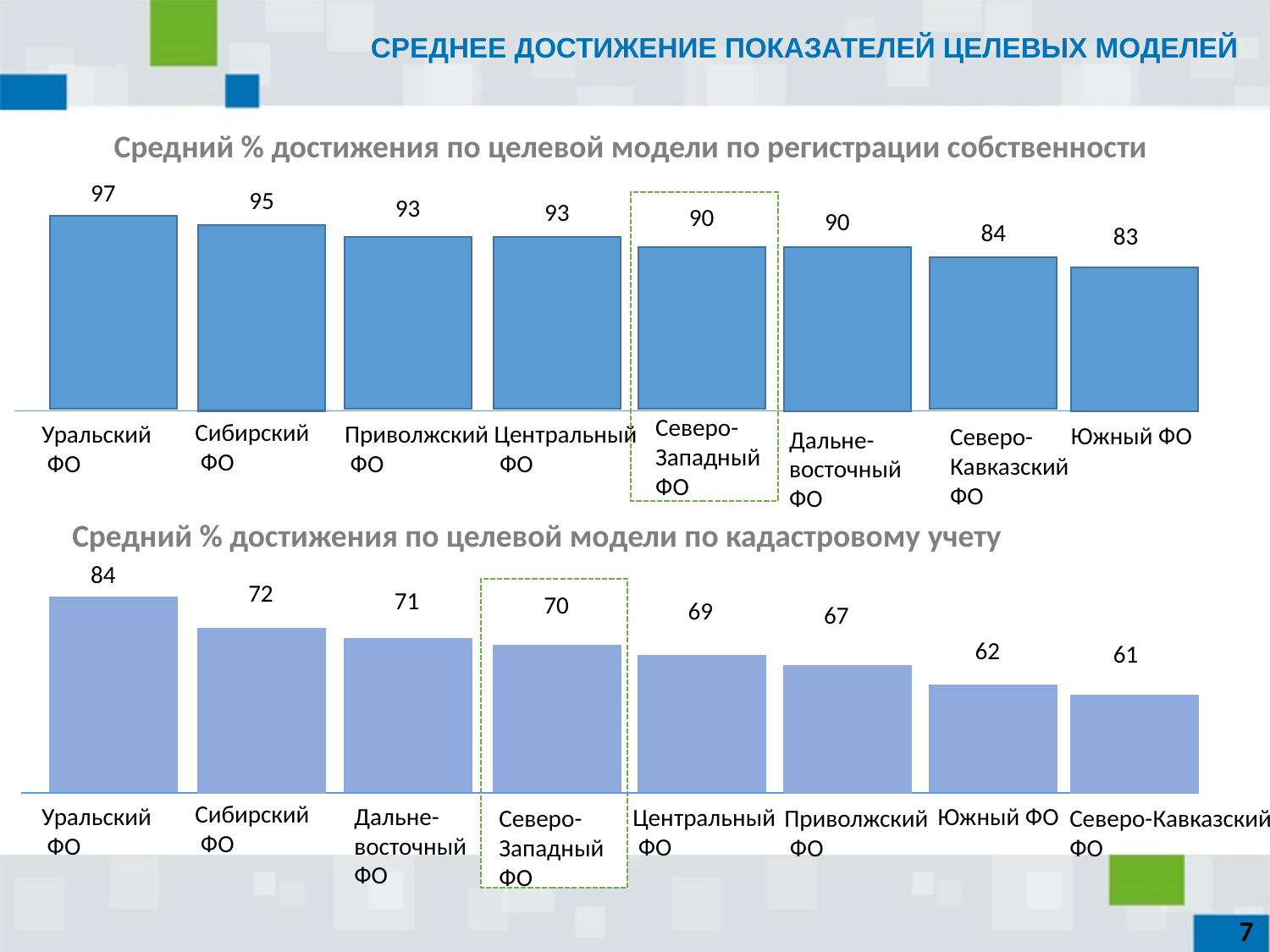

СРЕДНЕЕ ДОСТИЖЕНИЕ ПОКАЗАТЕЛЕЙ ЦЕЛЕВЫХ МОДЕЛЕЙ
Средний % достижения по целевой модели по регистрации собственности
97
95
93
93

90
90
84
83

Северо-
Западный
ФО
Сибирский
 ФО
Уральский
 ФО
Приволжский
 ФО
Центральный
 ФО
Южный ФО
Северо-
Кавказский
ФО
Дальне-
восточный
ФО
Средний % достижения по целевой модели по кадастровому учету
84
72
71

70
69
67

62

61

Сибирский
 ФО
Уральский
 ФО
Дальне-
восточный
ФО
Южный ФО
Центральный
 ФО
Северо-
Западный
ФО
Приволжский
 ФО
Северо-Кавказский
ФО
7